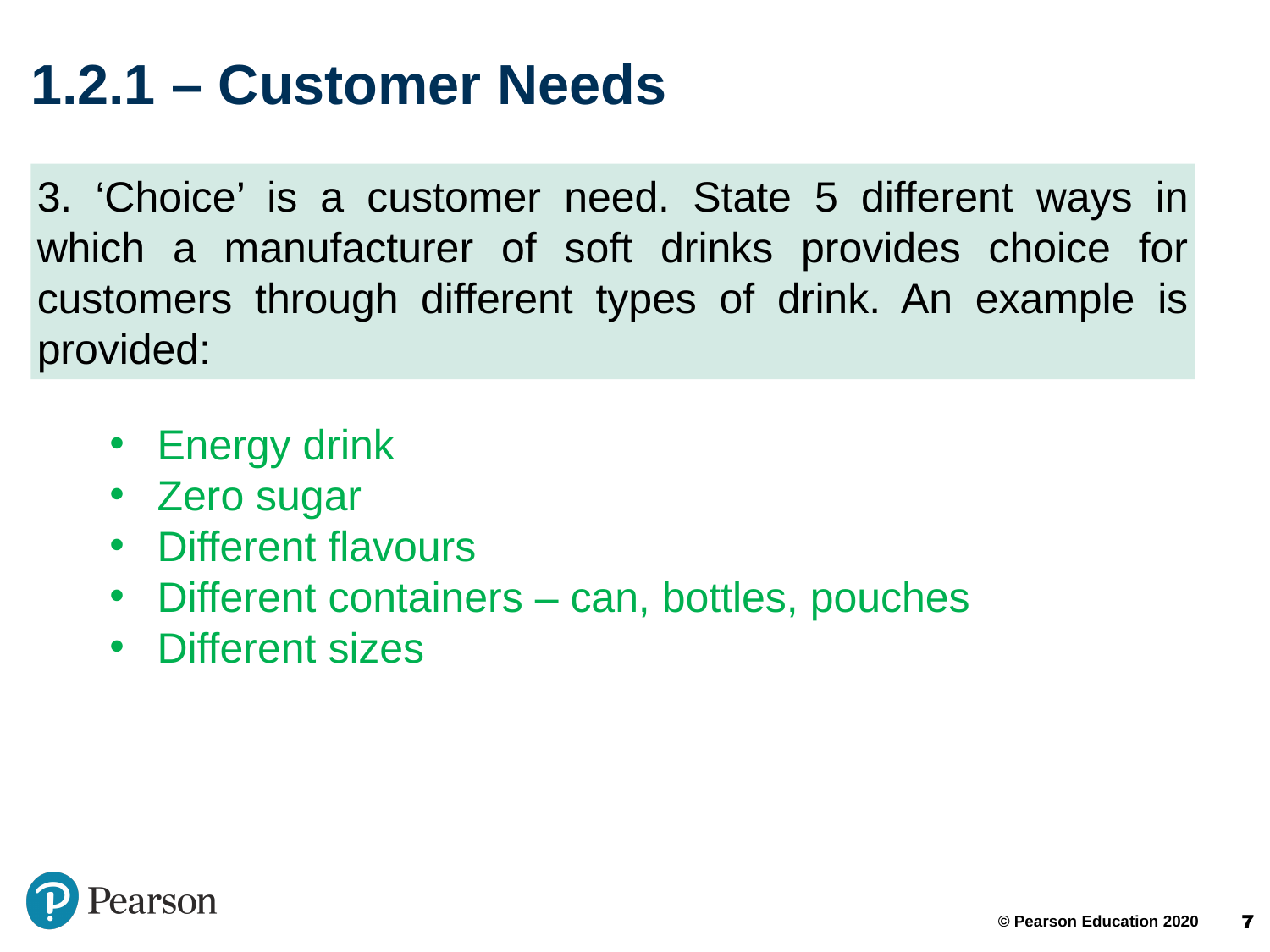

# 1.2.1 – Customer Needs
3. ‘Choice’ is a customer need. State 5 different ways in which a manufacturer of soft drinks provides choice for customers through different types of drink. An example is provided:
Energy drink
Zero sugar
Different flavours
Different containers – can, bottles, pouches
Different sizes

7